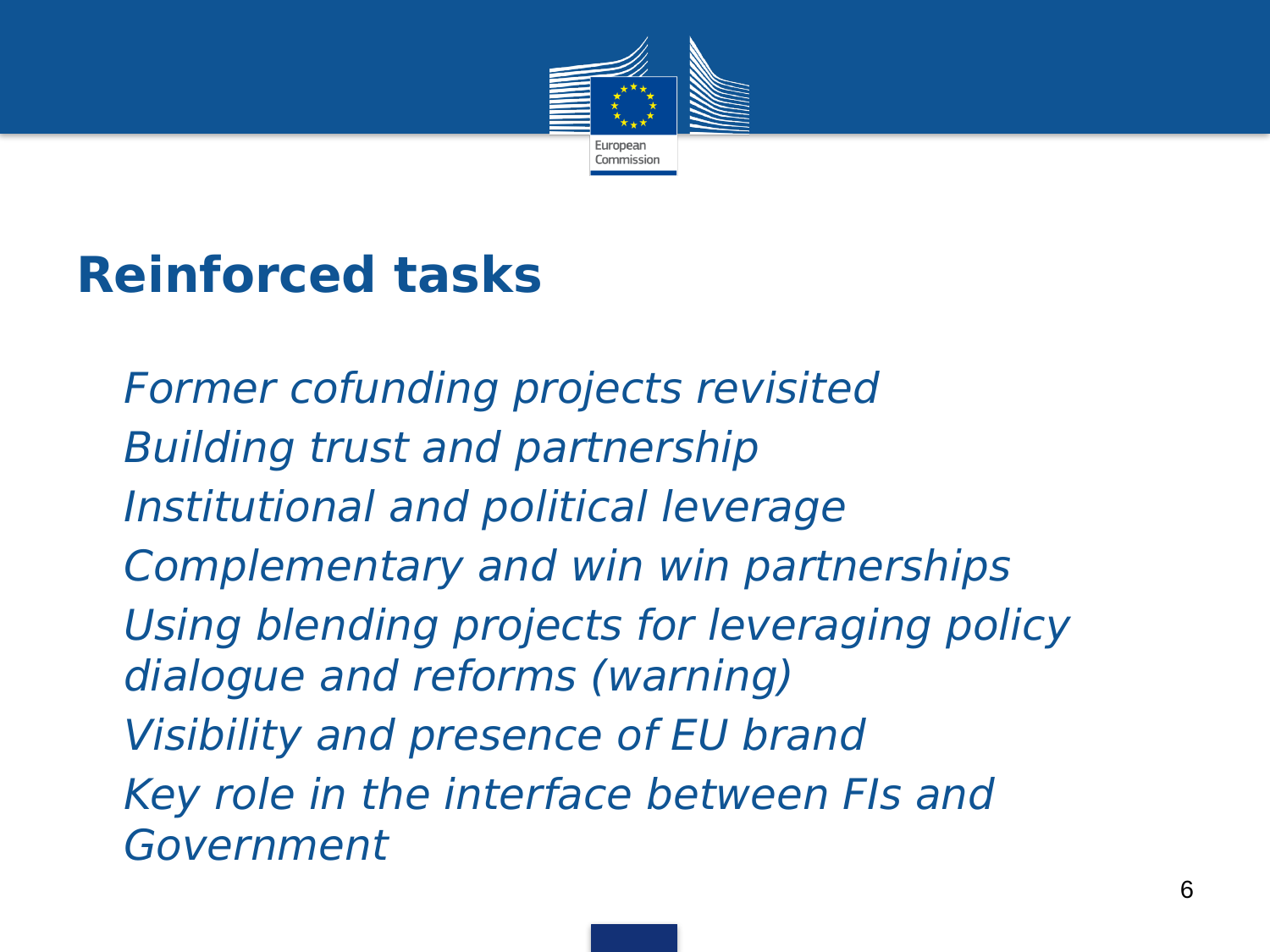

Reinforced tasks

Former cofunding projects revisited
Building trust and partnership
Institutional and political leverage
Complementary and win win partnerships
Using blending projects for leveraging policy dialogue and reforms (warning)
Visibility and presence of EU brand
Key role in the interface between FIs and Government

6